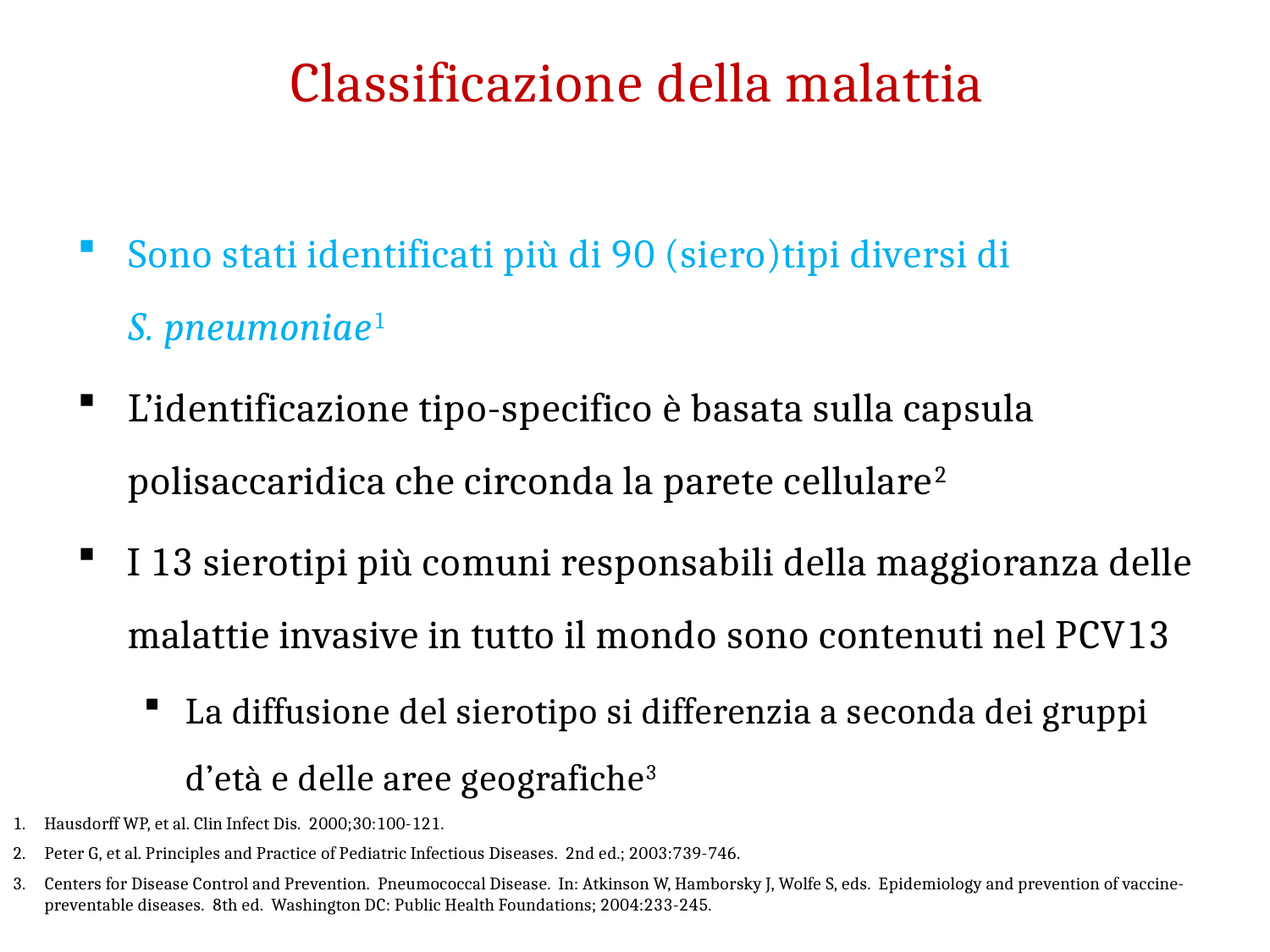

# Classificazione della malattia
Sono stati identificati più di 90 (siero)tipi diversi di
S. pneumoniae1
L’identificazione tipo-specifico è basata sulla capsula polisaccaridica che circonda la parete cellulare2
I 13 sierotipi più comuni responsabili della maggioranza delle malattie invasive in tutto il mondo sono contenuti nel PCV13
La diffusione del sierotipo si differenzia a seconda dei gruppi d’età e delle aree geografiche3
Hausdorff WP, et al. Clin Infect Dis.  2000;30:100-121.
Peter G, et al. Principles and Practice of Pediatric Infectious Diseases.  2nd ed.; 2003:739-746.
Centers for Disease Control and Prevention.  Pneumococcal Disease.  In: Atkinson W, Hamborsky J, Wolfe S, eds.  Epidemiology and prevention of vaccine-preventable diseases.  8th ed.  Washington DC: Public Health Foundations; 2004:233-245.